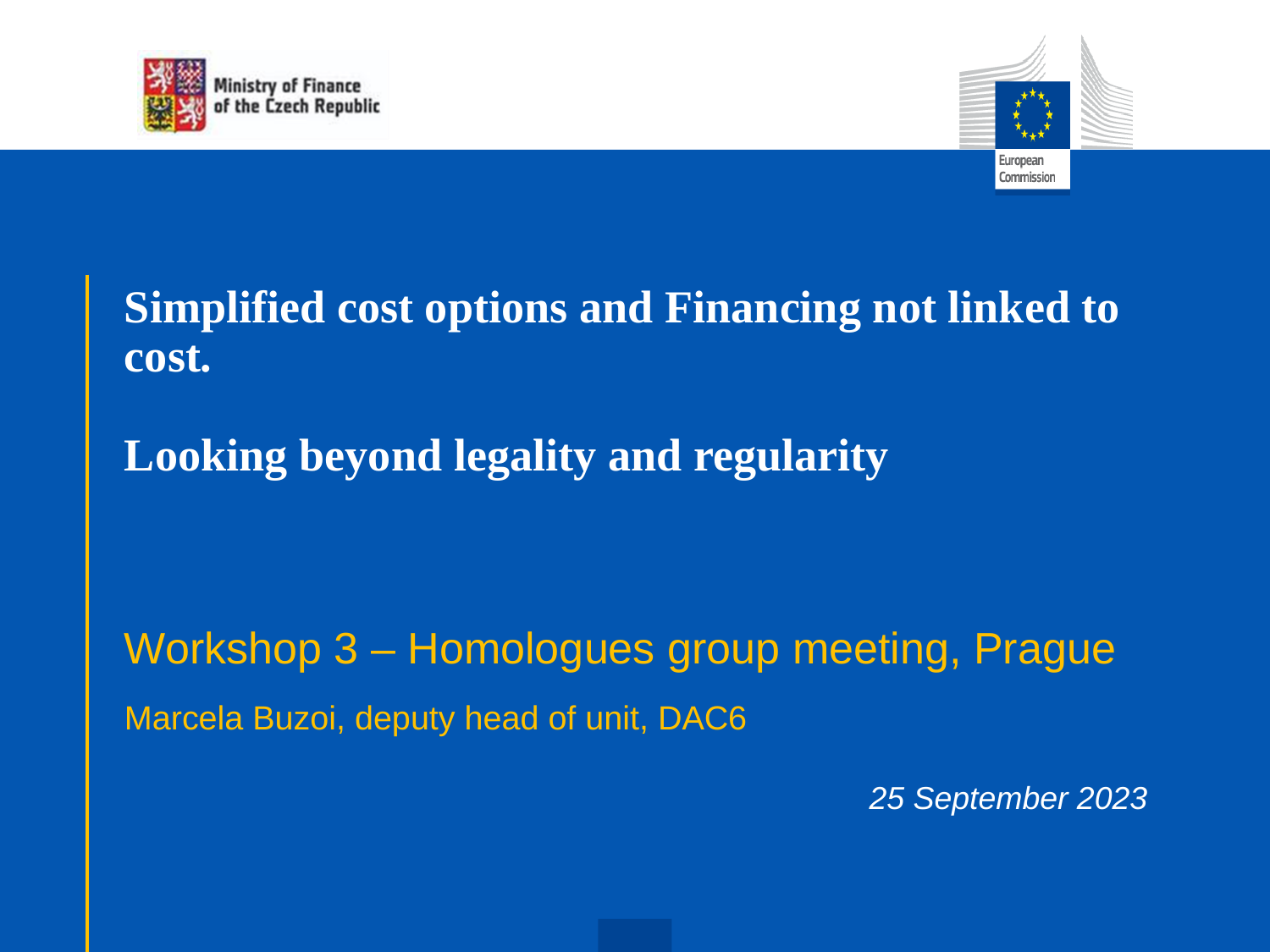

# Simplified cost options and Financing not linked to cost. Looking beyond legality and regularity
Workshop 3 – Homologues group meeting, Prague
Marcela Buzoi, deputy head of unit, DAC6
25 September 2023